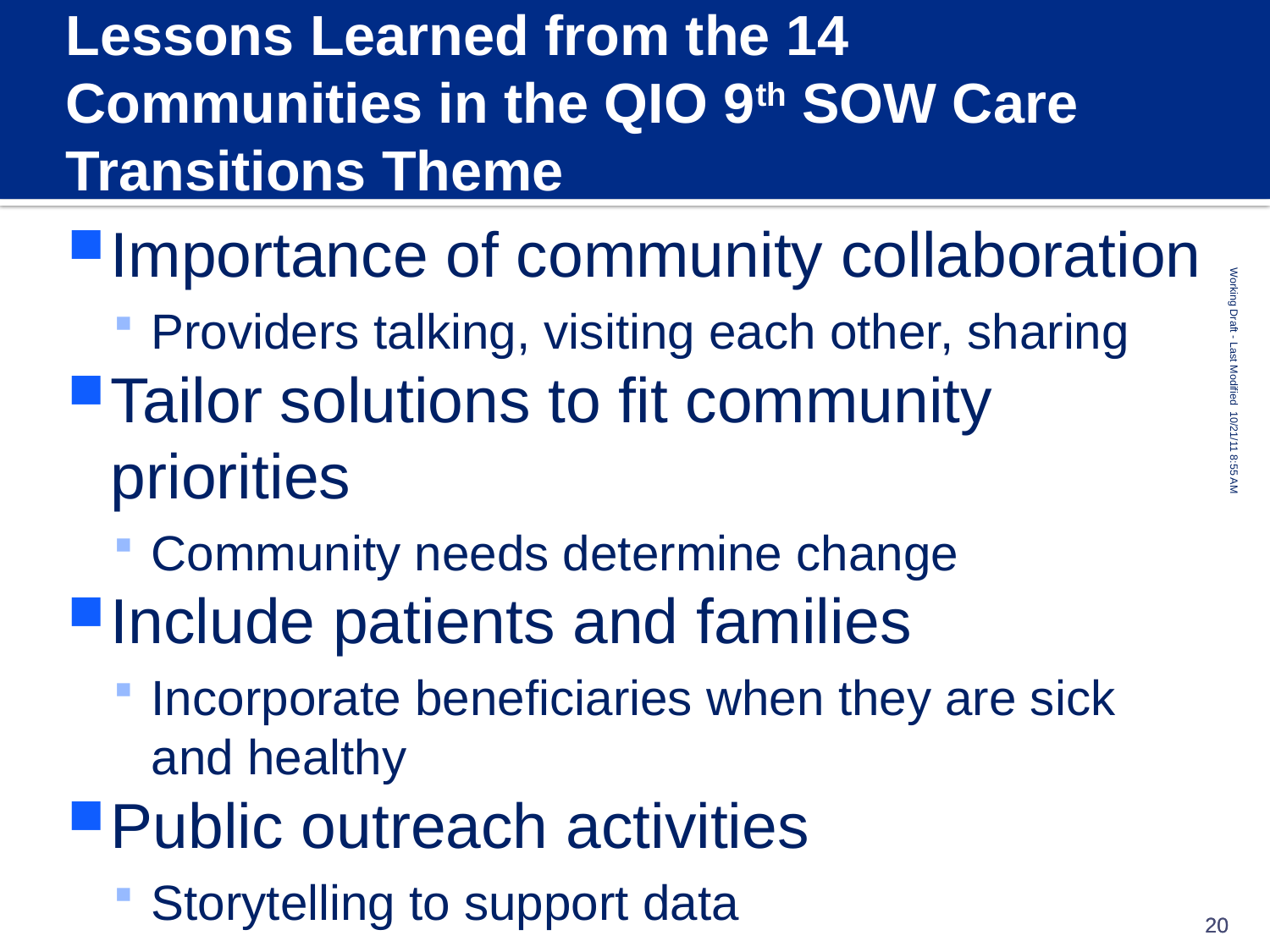

# Lessons Learned from the 14 Communities in the QIO 9th SOW Care Transitions Theme
Importance of community collaboration
Providers talking, visiting each other, sharing
Tailor solutions to fit community priorities
Community needs determine change
Include patients and families
Incorporate beneficiaries when they are sick and healthy
Public outreach activities
Storytelling to support data

20